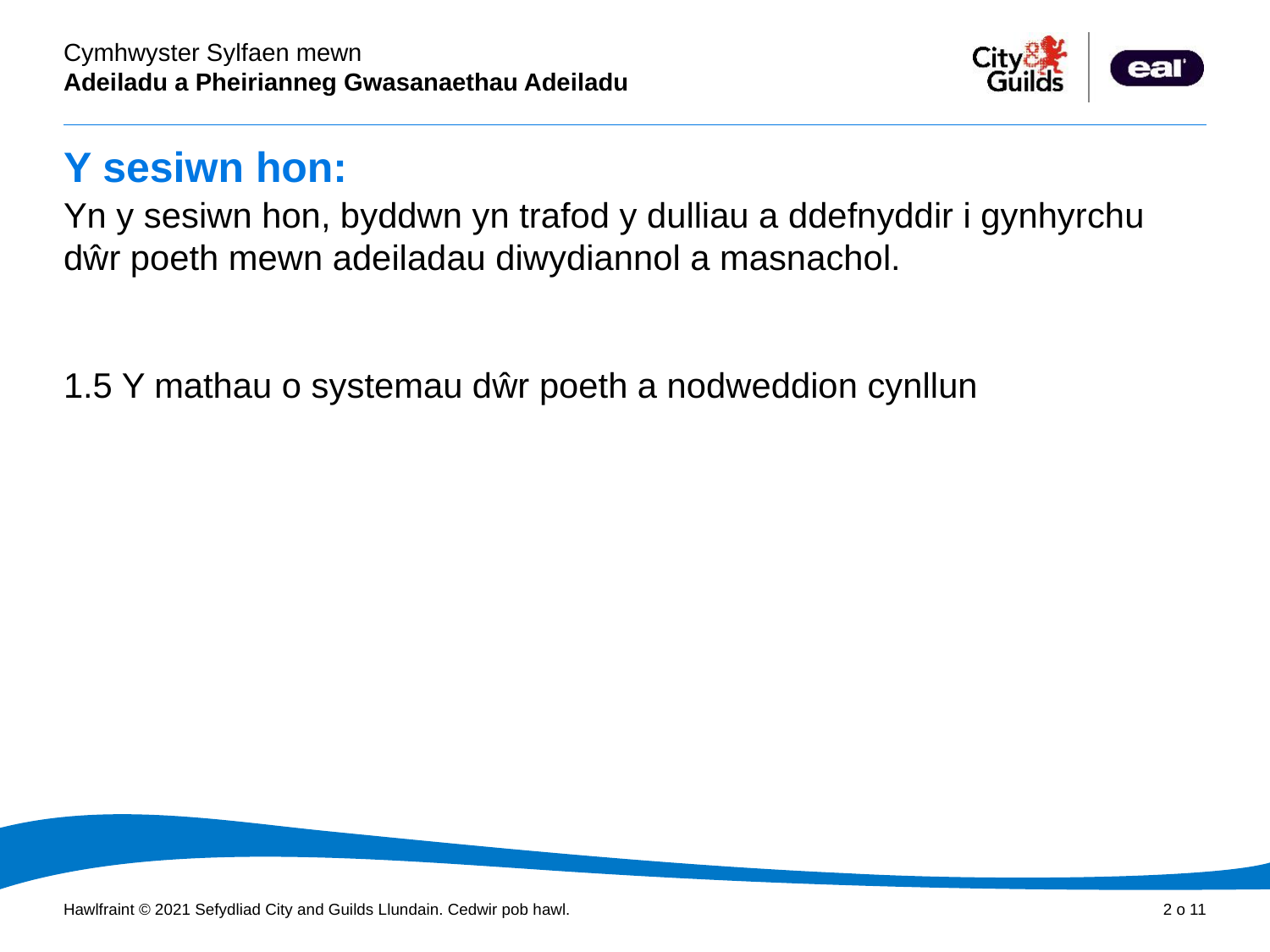

# Y sesiwn hon:
Yn y sesiwn hon, byddwn yn trafod y dulliau a ddefnyddir i gynhyrchu dŵr poeth mewn adeiladau diwydiannol a masnachol.

1.5 Y mathau o systemau dŵr poeth a nodweddion cynllun